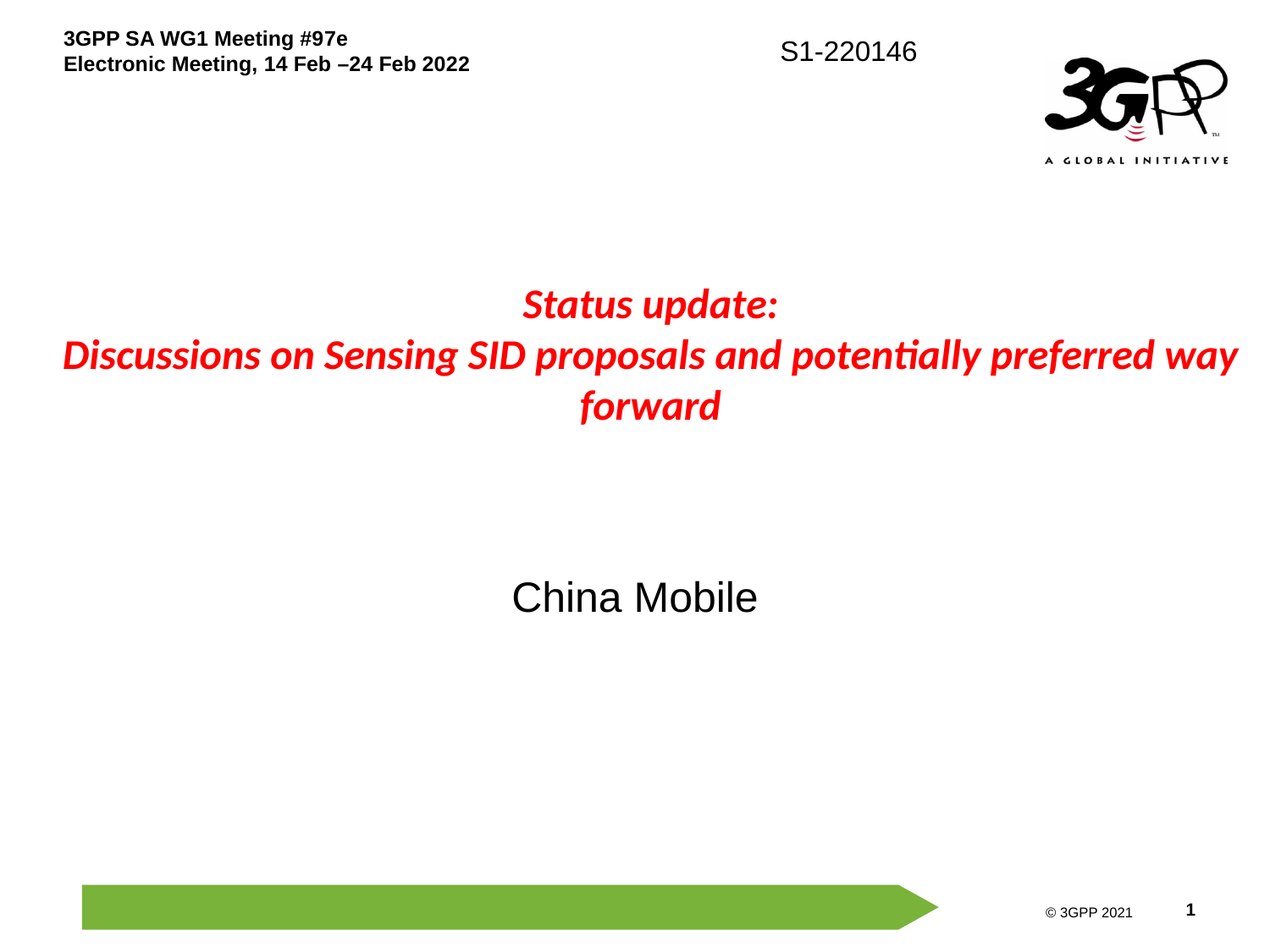

S1-220146
# Status update: Discussions on Sensing SID proposals and potentially preferred way forward
China Mobile